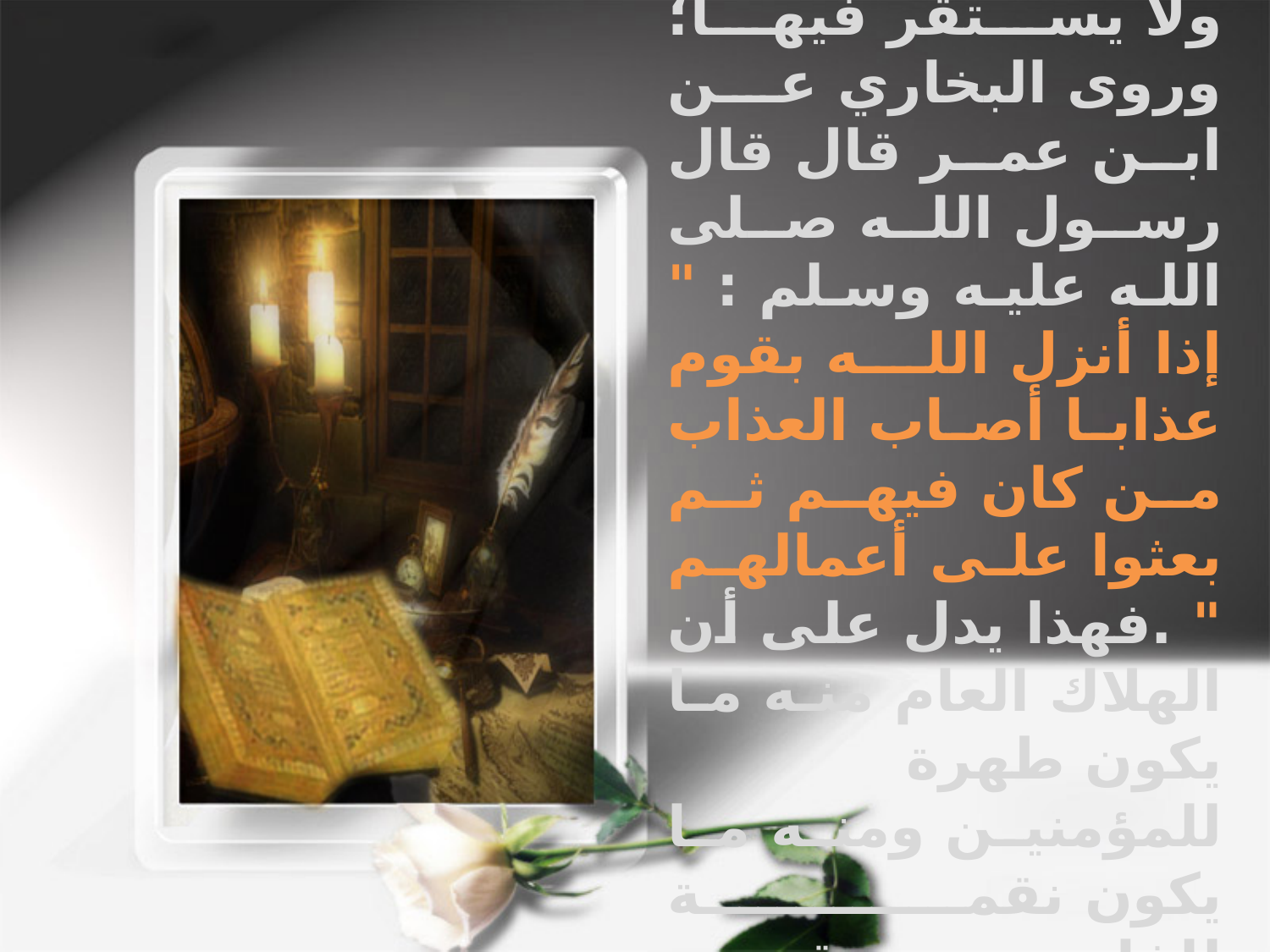

روى ابن وهب عن مالك أنه قال : تهجر الأرض التي يصنع فيها المنكر جهارا ولا يستقر فيها؛ وروى البخاري عن ابن عمر قال قال رسول الله صلى الله عليه وسلم : " إذا أنزل الله بقوم عذابا أصاب العذاب من كان فيهم ثم بعثوا على أعمالهم " .فهذا يدل على أن الهلاك العام منه ما يكون طهرة للمؤمنين ومنه ما يكون نقمة للفاسقين .  القرطبي